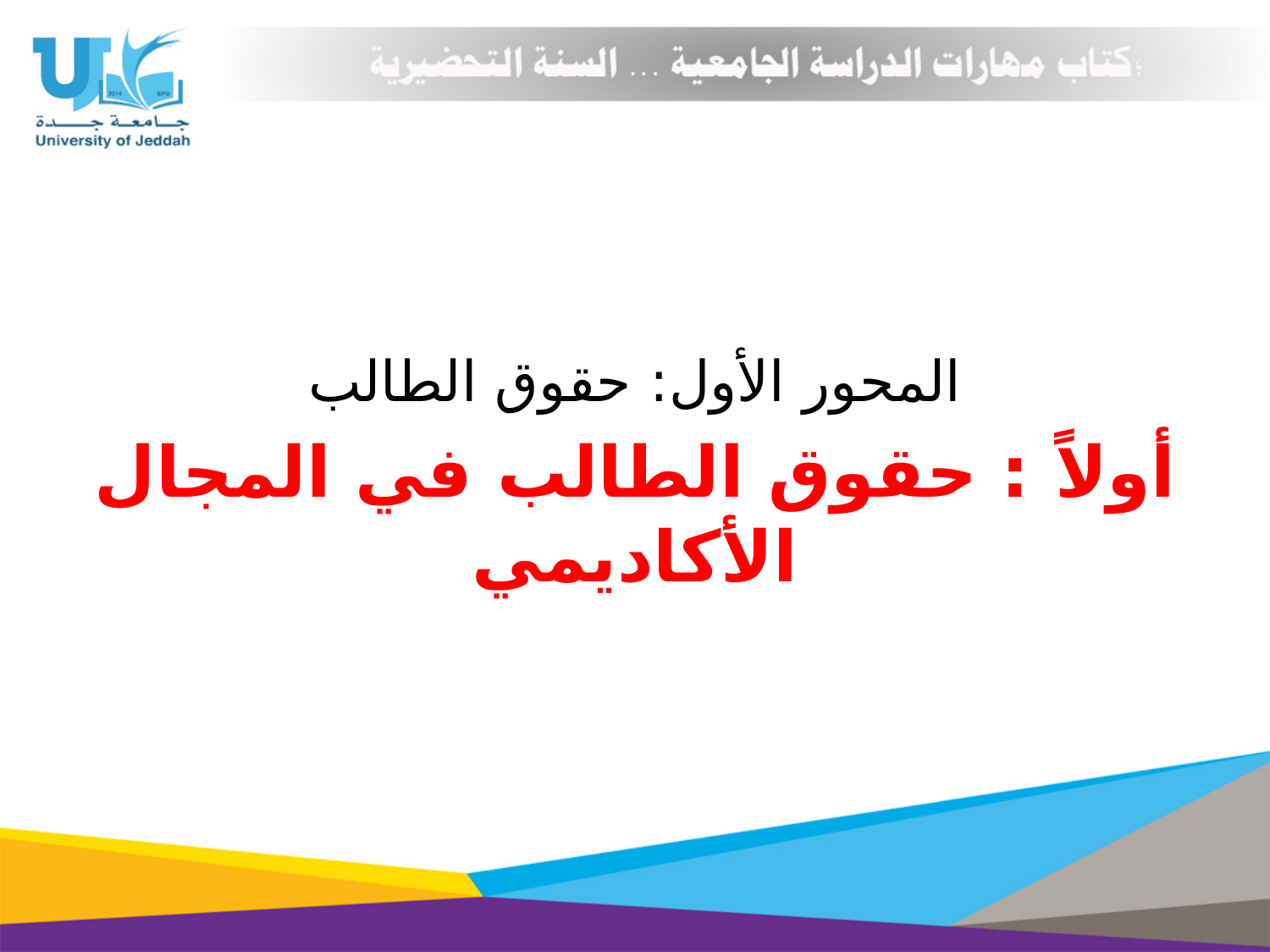

المحور الأول: حقوق الطالب
أولاً : حقوق الطالب في المجال الأكاديمي